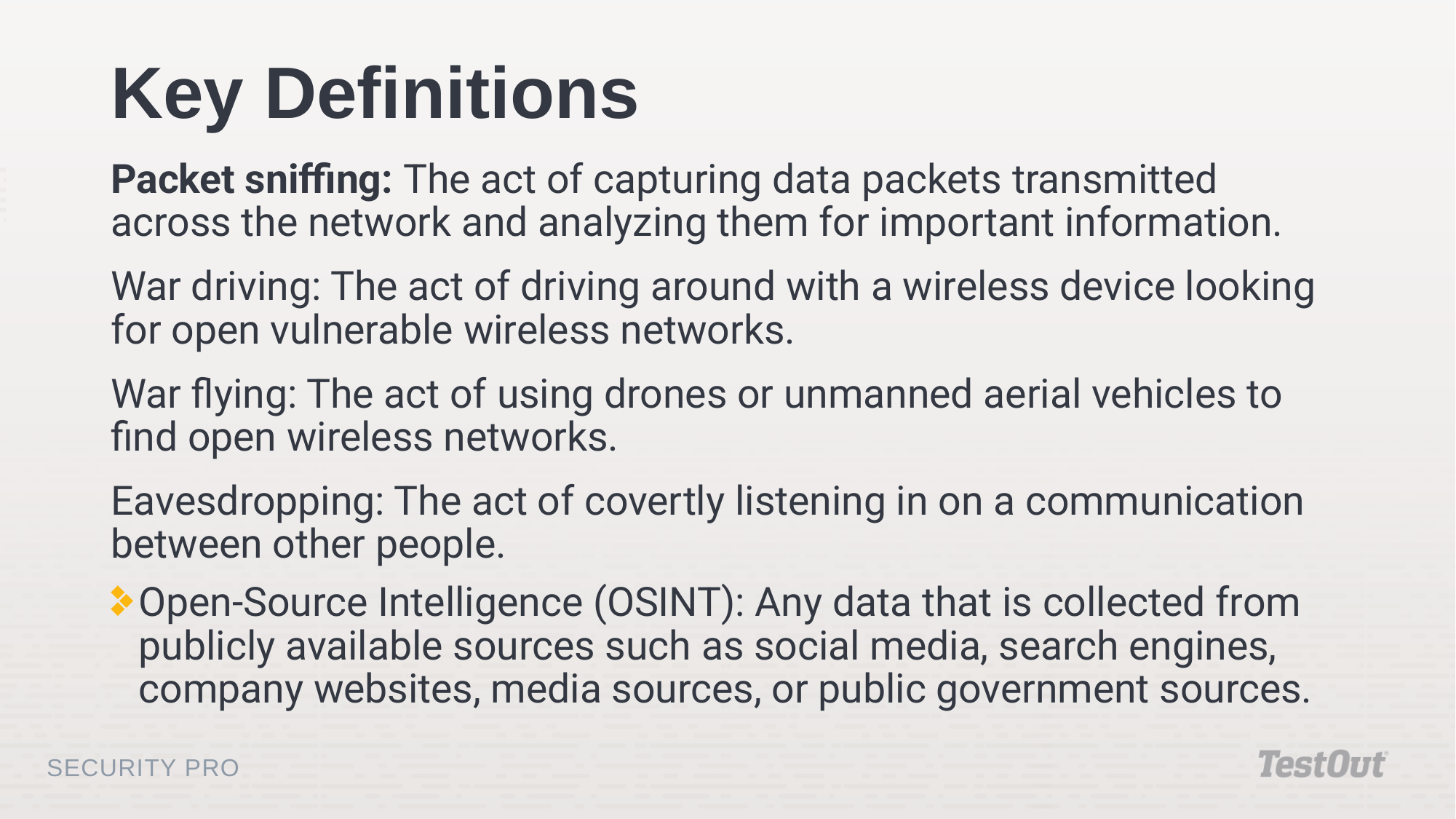

# Key Definitions
Packet sniffing: The act of capturing data packets transmitted across the network and analyzing them for important information.
War driving: The act of driving around with a wireless device looking for open vulnerable wireless networks.
War flying: The act of using drones or unmanned aerial vehicles to find open wireless networks.
Eavesdropping: The act of covertly listening in on a communication between other people.
Open-Source Intelligence (OSINT): Any data that is collected from publicly available sources such as social media, search engines, company websites, media sources, or public government sources.
Security Pro